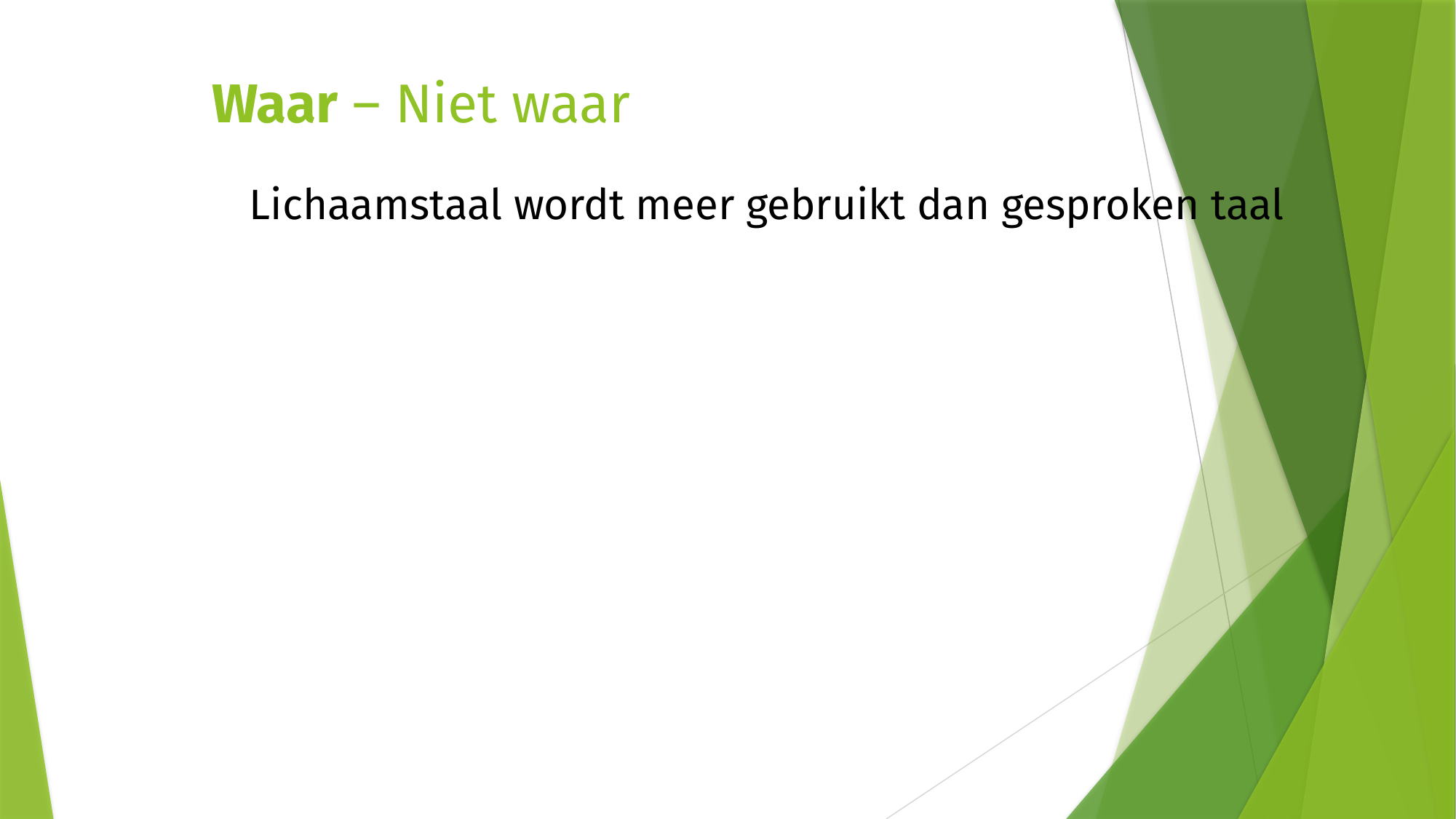

# Waar – Niet waar
Lichaamstaal wordt meer gebruikt dan gesproken taal